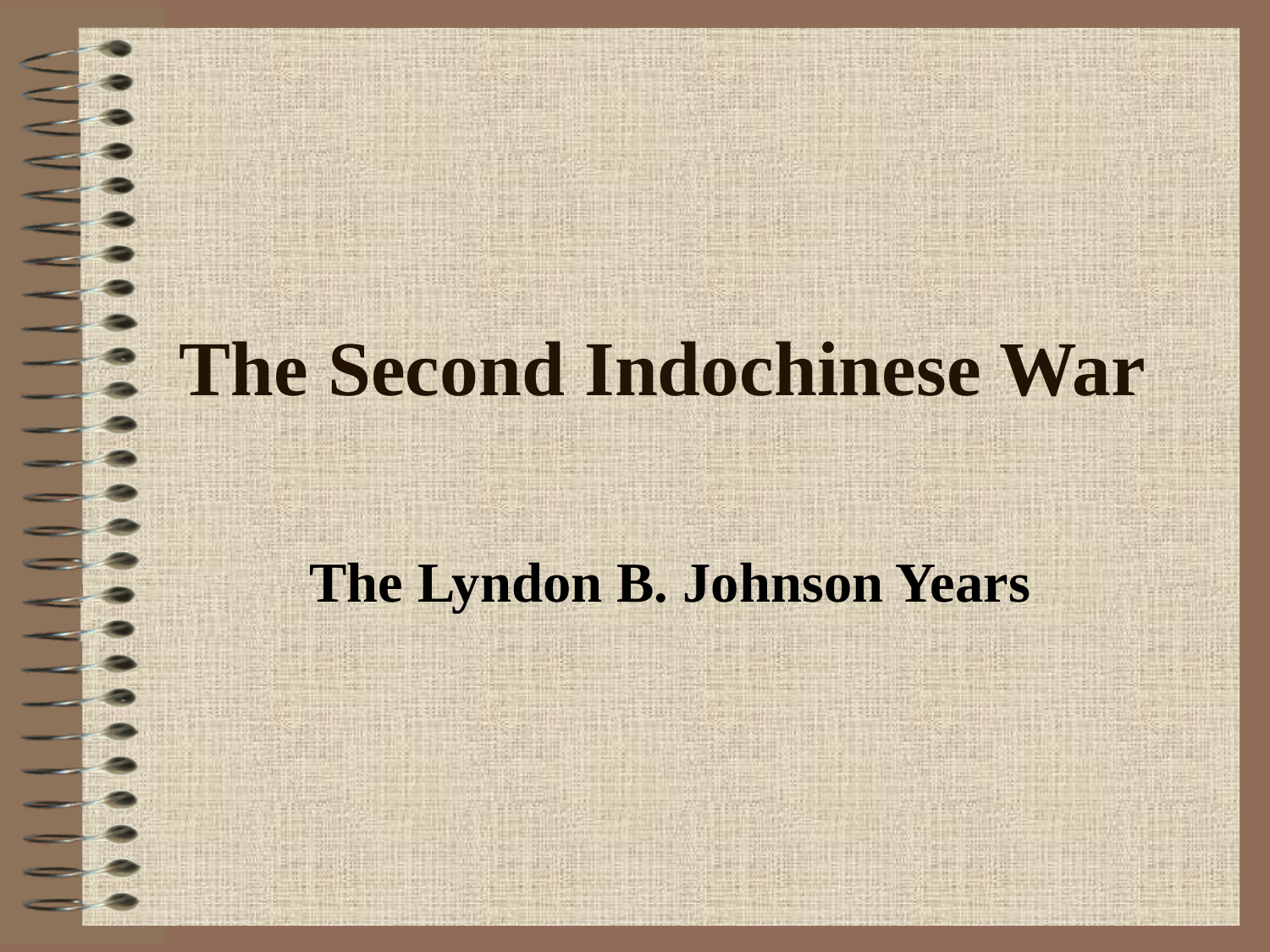

# The Second Indochinese War
The Lyndon B. Johnson Years